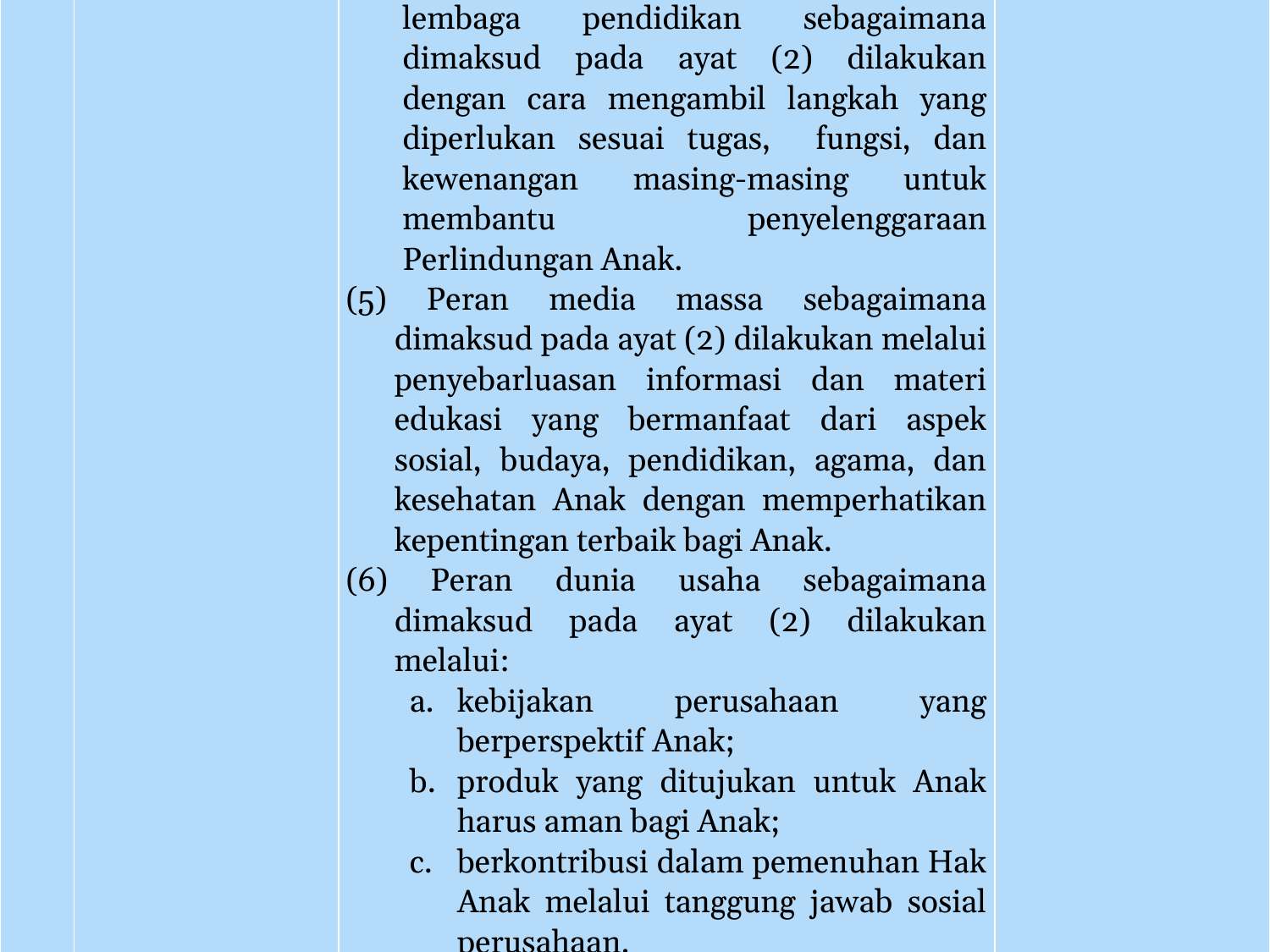

|  | - | (4)Peran organisasi kemasyarakatan dan lembaga pendidikan sebagaimana dimaksud pada ayat (2) dilakukan dengan cara mengambil langkah yang diperlukan sesuai tugas, fungsi, dan kewenangan masing-masing untuk membantu penyelenggaraan Perlindungan Anak. (5) Peran media massa sebagaimana dimaksud pada ayat (2) dilakukan melalui penyebarluasan informasi dan materi edukasi yang bermanfaat dari aspek sosial, budaya, pendidikan, agama, dan kesehatan Anak dengan memperhatikan kepentingan terbaik bagi Anak. (6) Peran dunia usaha sebagaimana dimaksud pada ayat (2) dilakukan melalui: kebijakan perusahaan yang berperspektif Anak; produk yang ditujukan untuk Anak harus aman bagi Anak; berkontribusi dalam pemenuhan Hak Anak melalui tanggung jawab sosial perusahaan. |  |
| --- | --- | --- | --- |